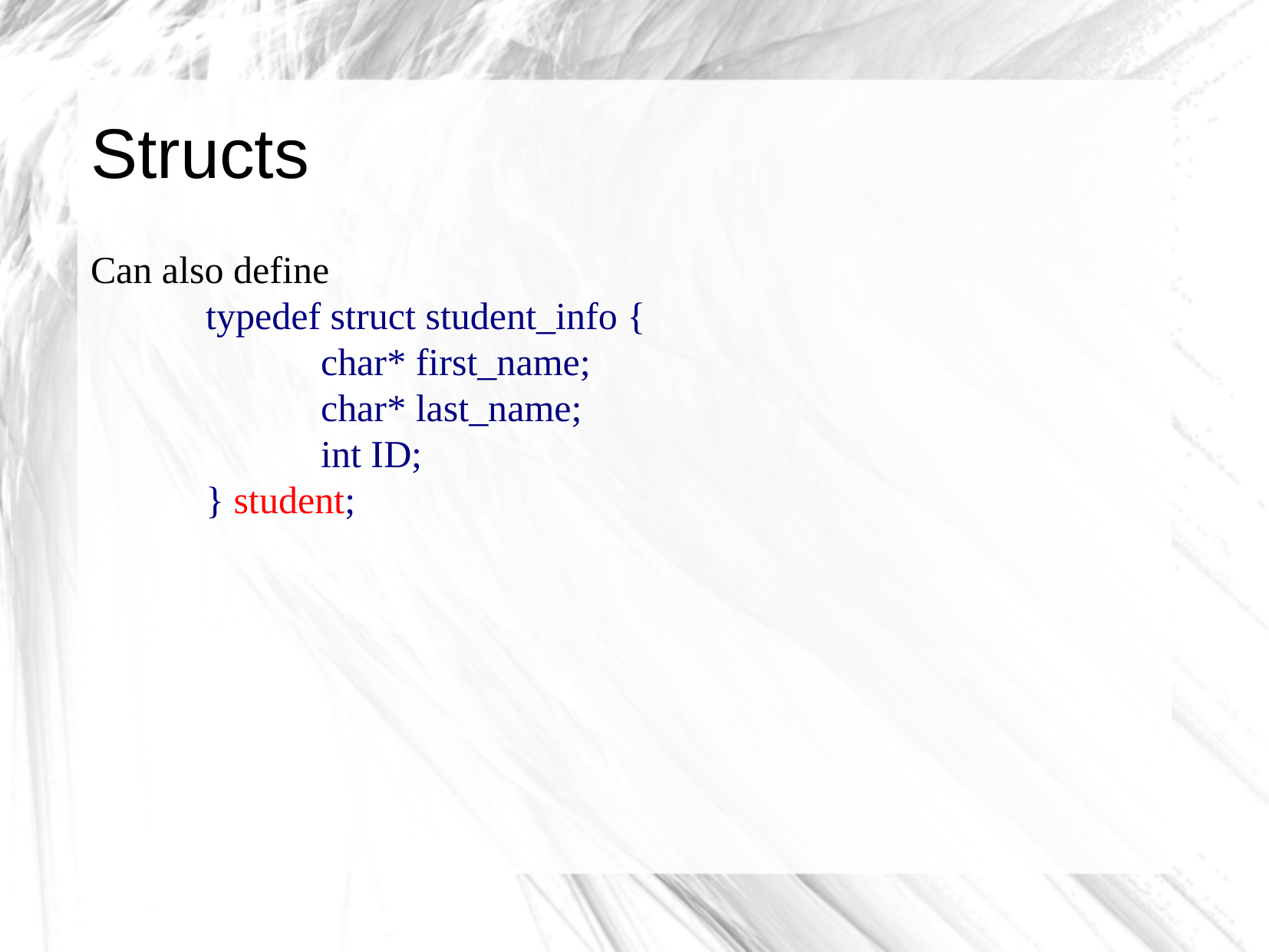

Structs
Can also define
	typedef struct student_info {
		char* first_name;
		char* last_name;
		int ID;
	} student;